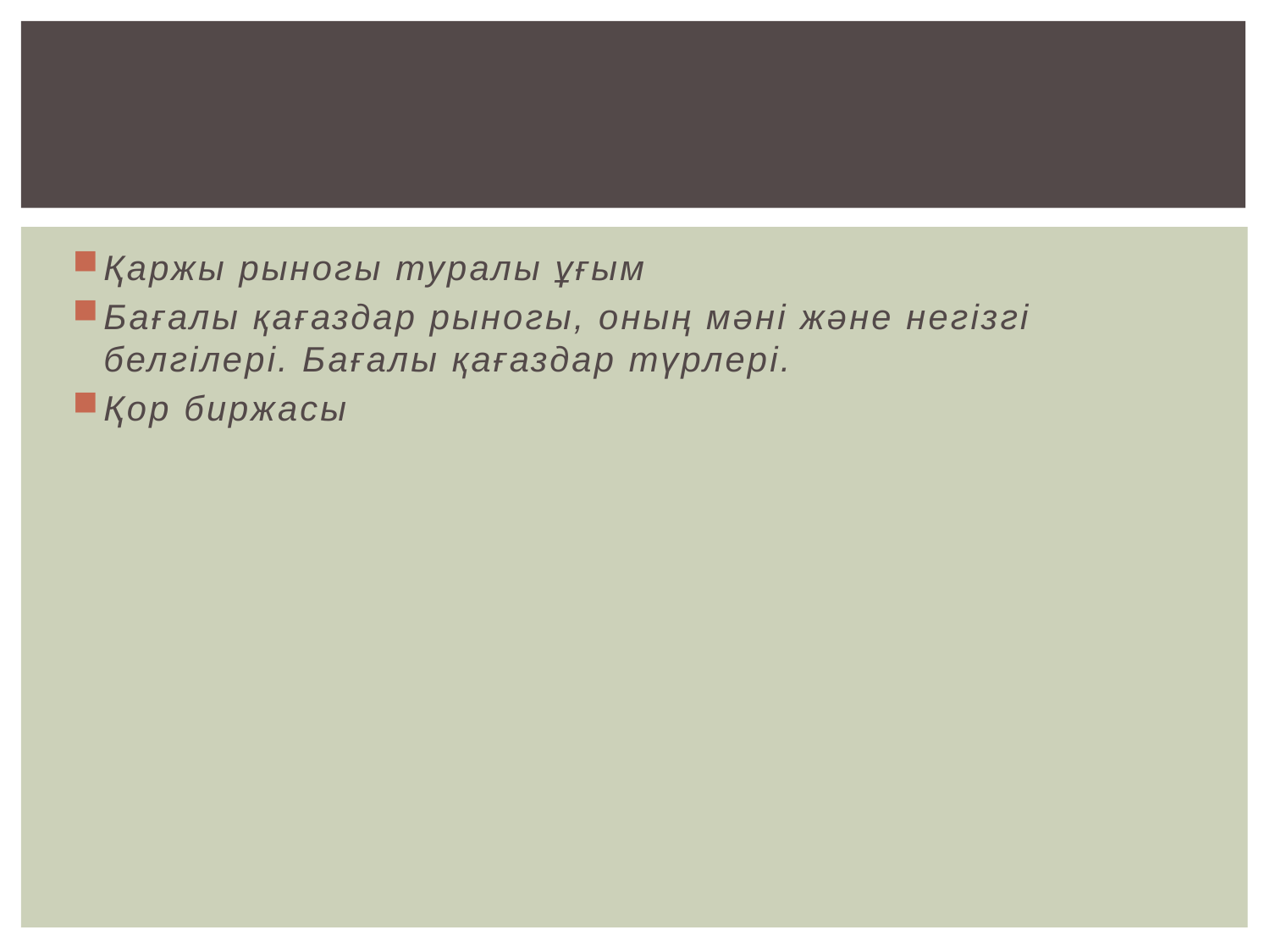

#
Қаржы рыногы туралы ұғым
Бағалы қағаздар рыногы, оның мәні және негізгі белгілері. Бағалы қағаздар түрлері.
Қор биржасы